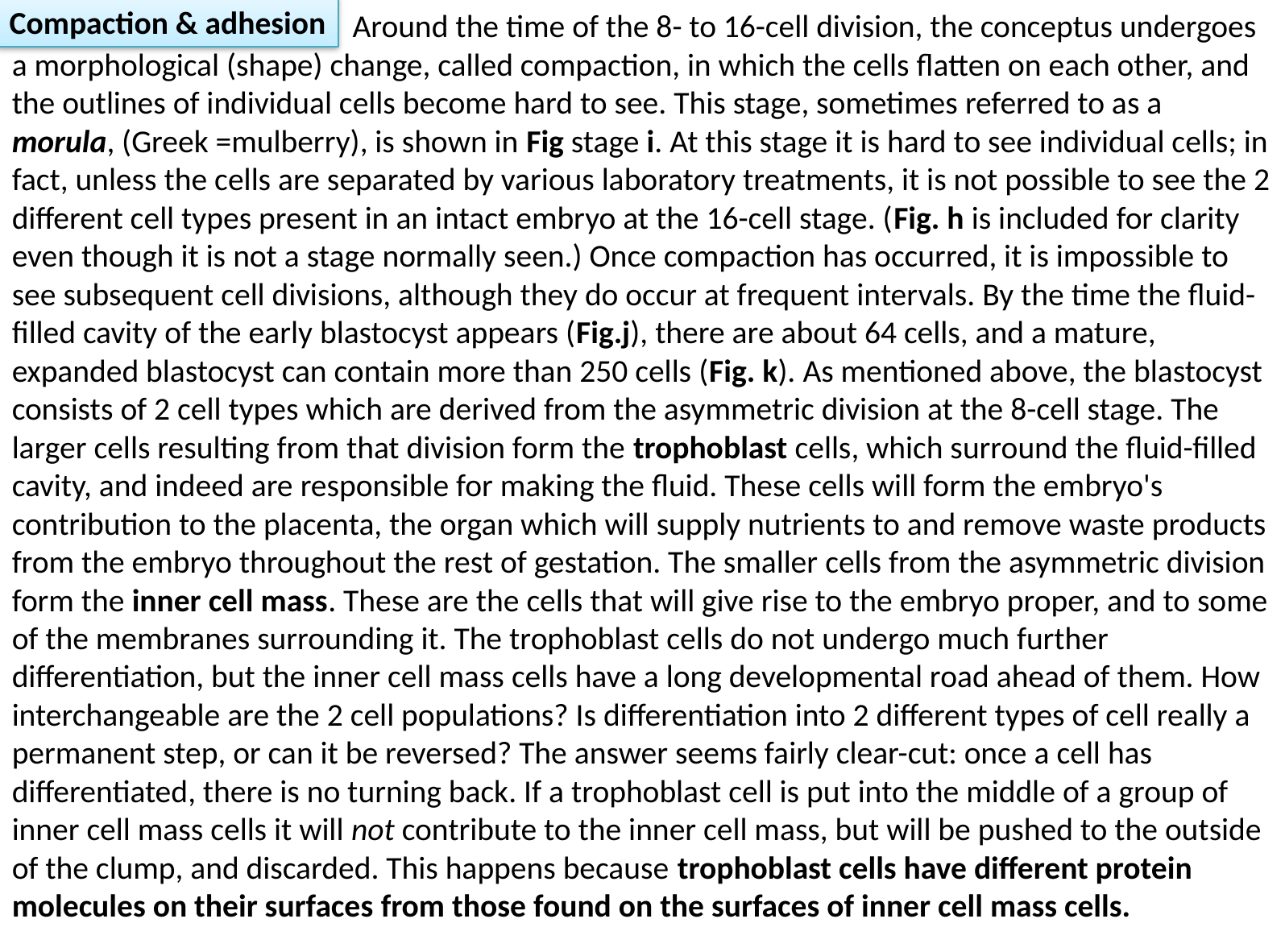

Compaction & adhesion
                                               Around the time of the 8- to 16-cell division, the conceptus undergoes a morphological (shape) change, called compaction, in which the cells flatten on each other, and the outlines of individual cells become hard to see. This stage, sometimes referred to as a morula, (Greek =mulberry), is shown in Fig stage i. At this stage it is hard to see individual cells; in fact, unless the cells are separated by various laboratory treatments, it is not possible to see the 2 different cell types present in an intact embryo at the 16-cell stage. (Fig. h is included for clarity even though it is not a stage normally seen.) Once compaction has occurred, it is impossible to see subsequent cell divisions, although they do occur at frequent intervals. By the time the fluid-filled cavity of the early blastocyst appears (Fig.j), there are about 64 cells, and a mature, expanded blastocyst can contain more than 250 cells (Fig. k). As mentioned above, the blastocyst consists of 2 cell types which are derived from the asymmetric division at the 8-cell stage. The larger cells resulting from that division form the trophoblast cells, which surround the fluid-filled cavity, and indeed are responsible for making the fluid. These cells will form the embryo's contribution to the placenta, the organ which will supply nutrients to and remove waste products from the embryo throughout the rest of gestation. The smaller cells from the asymmetric division form the inner cell mass. These are the cells that will give rise to the embryo proper, and to some of the membranes surrounding it. The trophoblast cells do not undergo much further differentiation, but the inner cell mass cells have a long developmental road ahead of them. How interchangeable are the 2 cell populations? Is differentiation into 2 different types of cell really a permanent step, or can it be reversed? The answer seems fairly clear-cut: once a cell has differentiated, there is no turning back. If a trophoblast cell is put into the middle of a group of inner cell mass cells it will not contribute to the inner cell mass, but will be pushed to the outside of the clump, and discarded. This happens because trophoblast cells have different protein molecules on their surfaces from those found on the surfaces of inner cell mass cells.